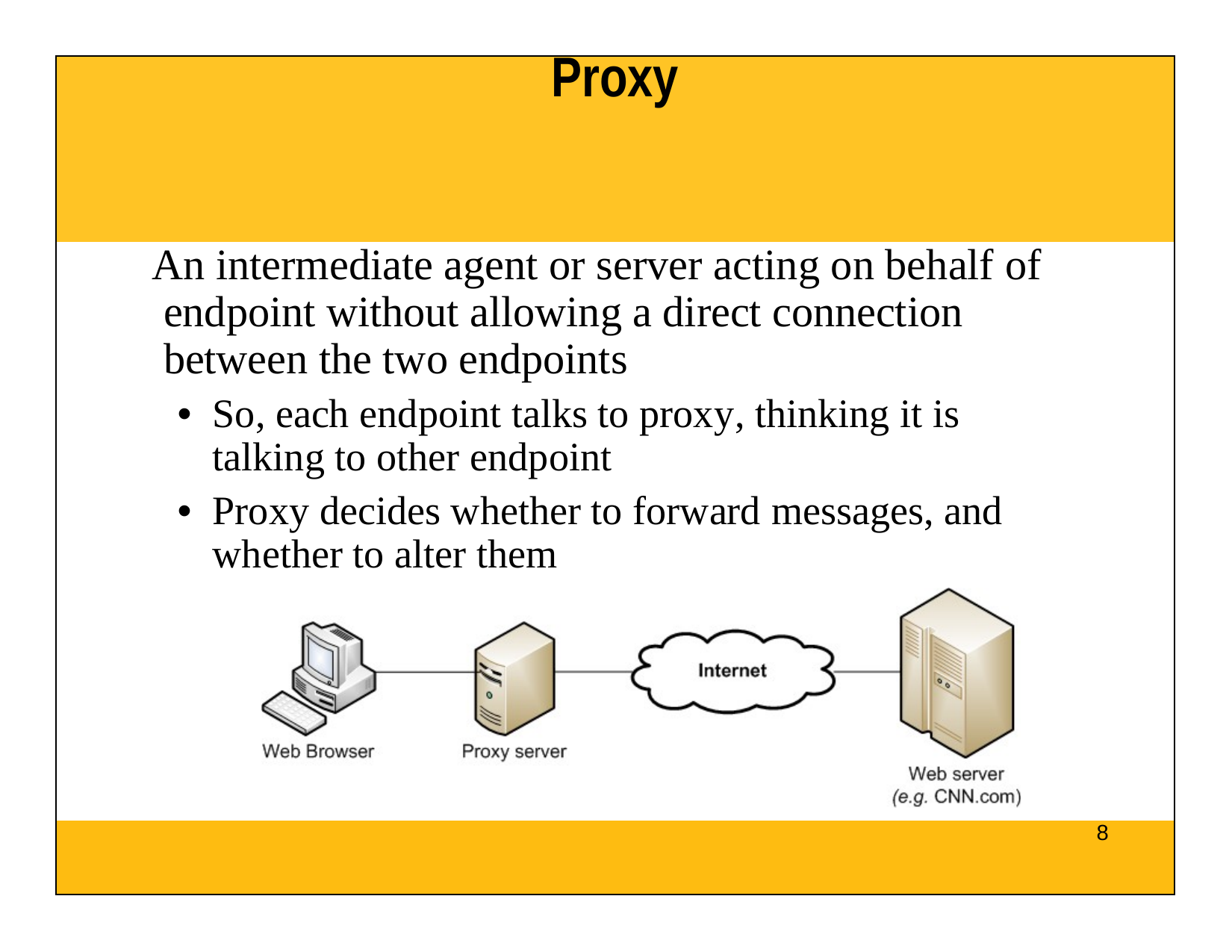

| Proxy |
| --- |
| An intermediate agent or server acting on behalf of endpoint without allowing a direct connection between the two endpoints So, each endpoint talks to proxy, thinking it is talking to other endpoint Proxy decides whether to forward messages, and whether to alter them |
| 8 |